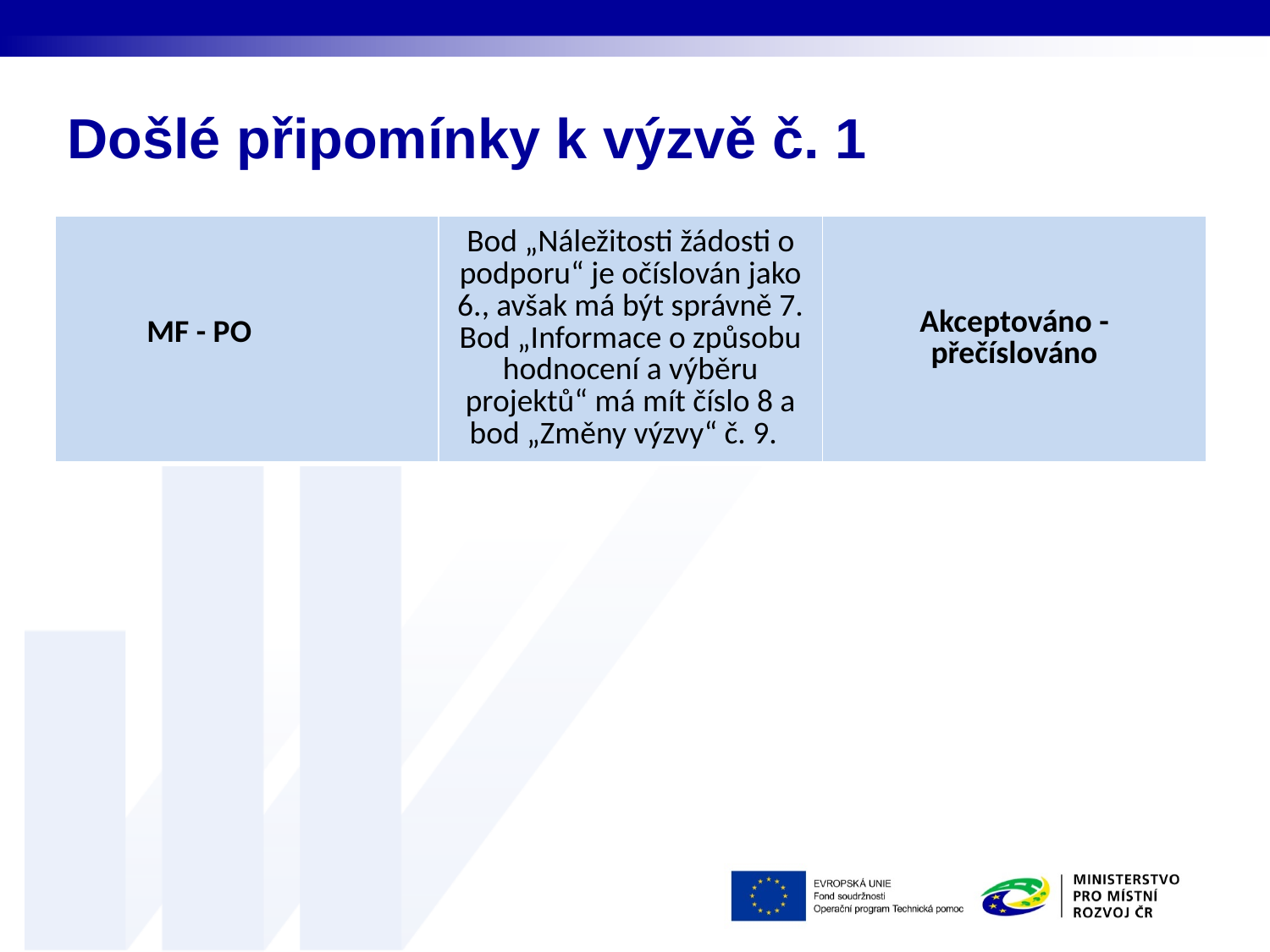

# Došlé připomínky k výzvě č. 1
| MF - PO | Bod „Náležitosti žádosti o podporu“ je očíslován jako 6., avšak má být správně 7. Bod „Informace o způsobu hodnocení a výběru projektů“ má mít číslo 8 a bod „Změny výzvy“ č. 9. | Akceptováno - přečíslováno |
| --- | --- | --- |